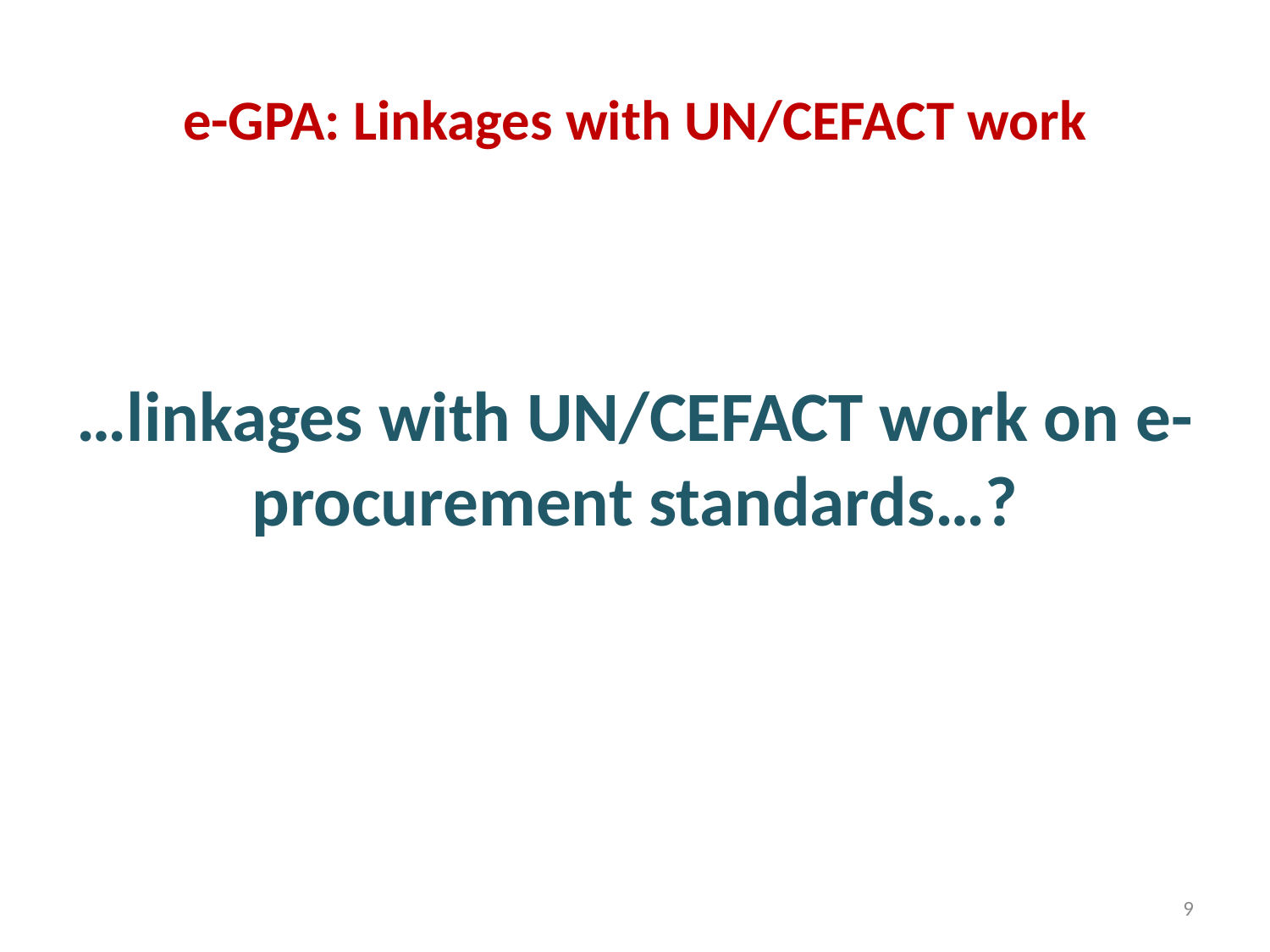

# e-GPA: Linkages with UN/CEFACT work

…linkages with UN/CEFACT work on e-procurement standards…?

9